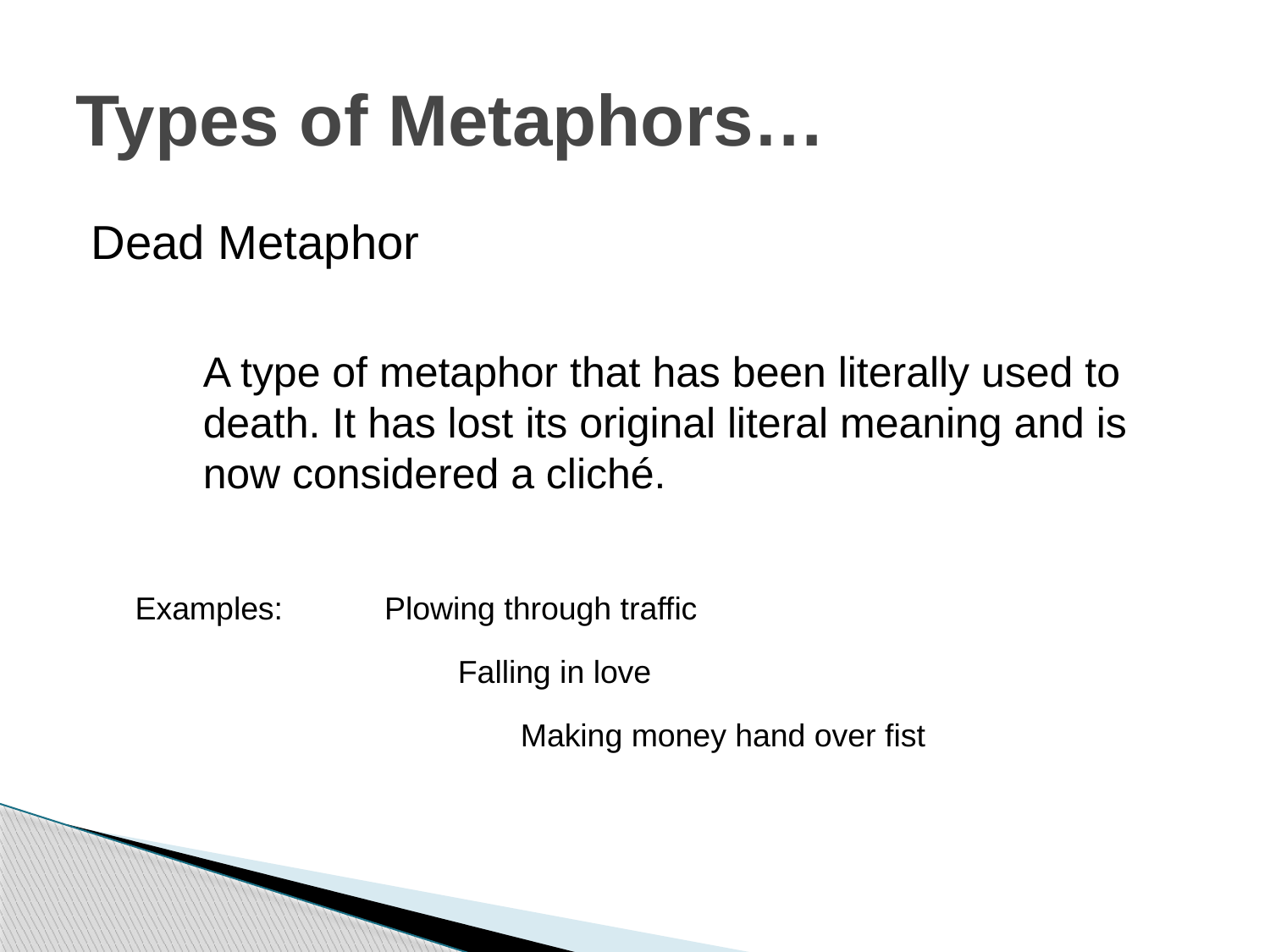

# Types of Metaphors…
Dead Metaphor
A type of metaphor that has been literally used to death. It has lost its original literal meaning and is now considered a cliché.
Examples:
Plowing through traffic
Falling in love
Making money hand over fist